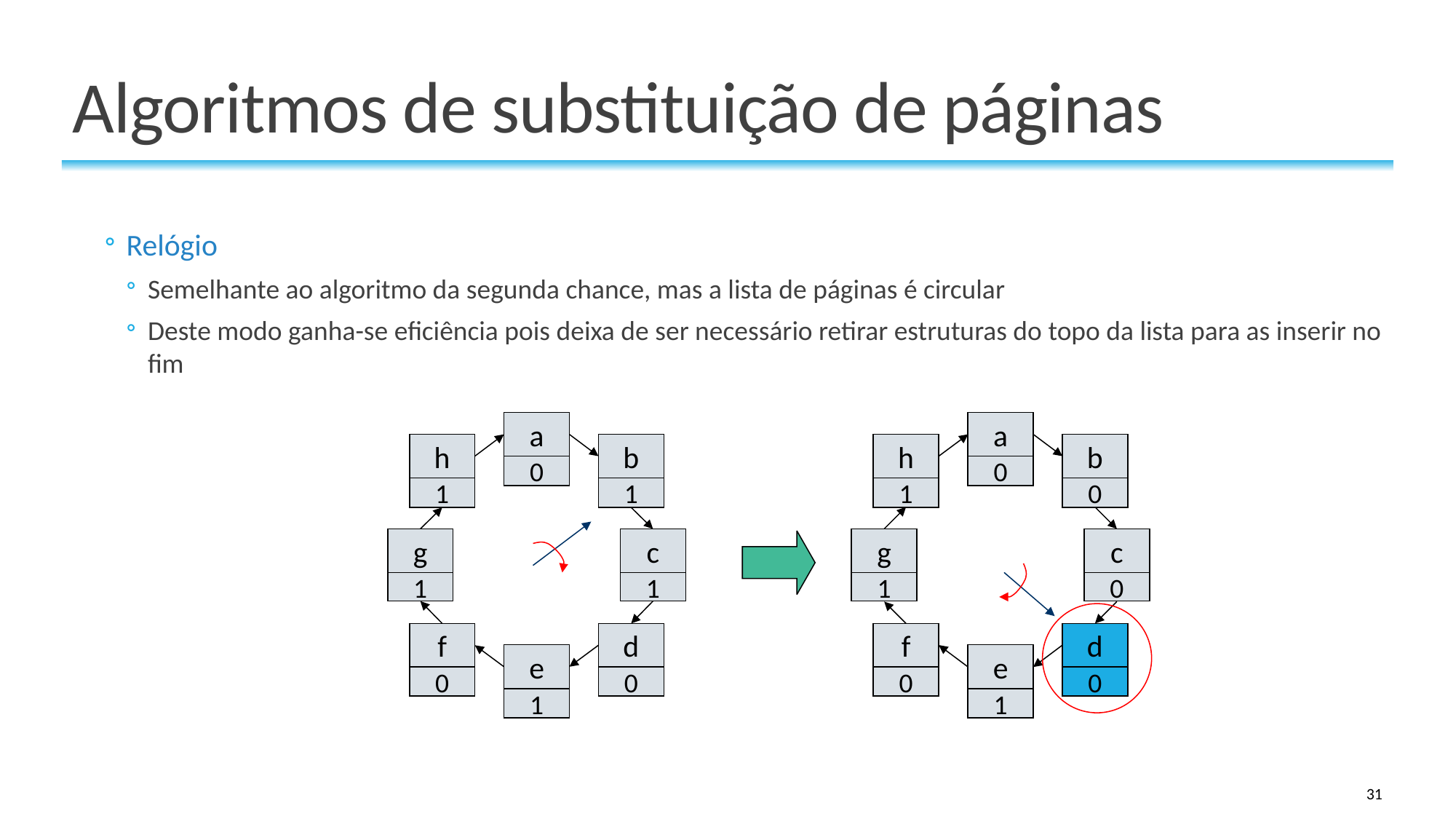

# Algoritmos de substituição de páginas
Relógio
Semelhante ao algoritmo da segunda chance, mas a lista de páginas é circular
Deste modo ganha-se eficiência pois deixa de ser necessário retirar estruturas do topo da lista para as inserir no fim
a
0
h
1
b
1

g
1
c
1

f
0
d
0
e
1
a
0
h
1
b
0
g
1
c
0

f
0
d
0
e
1

31